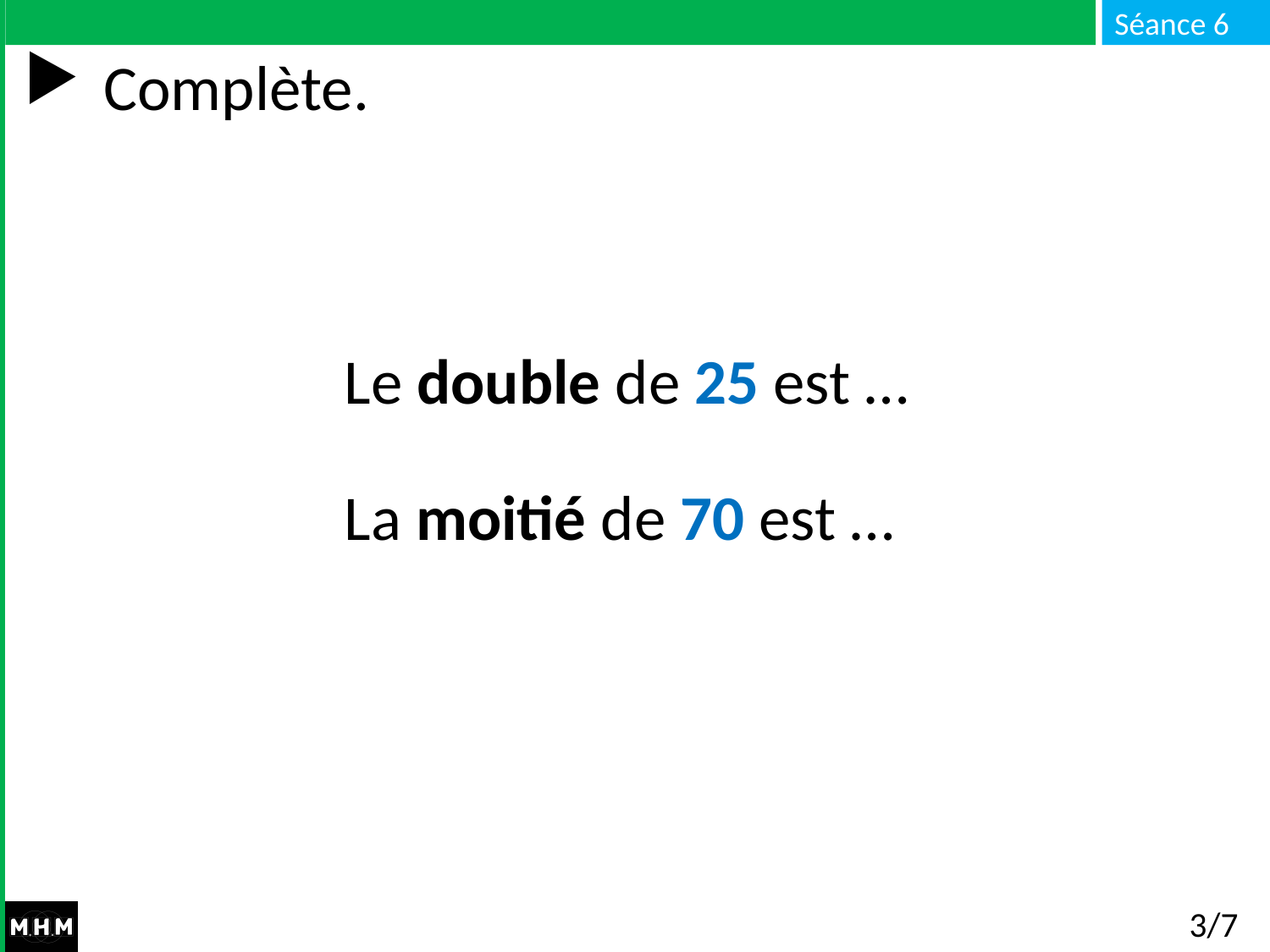

# Complète.
Le double de 25 est …

La moitié de 70 est …
3/7